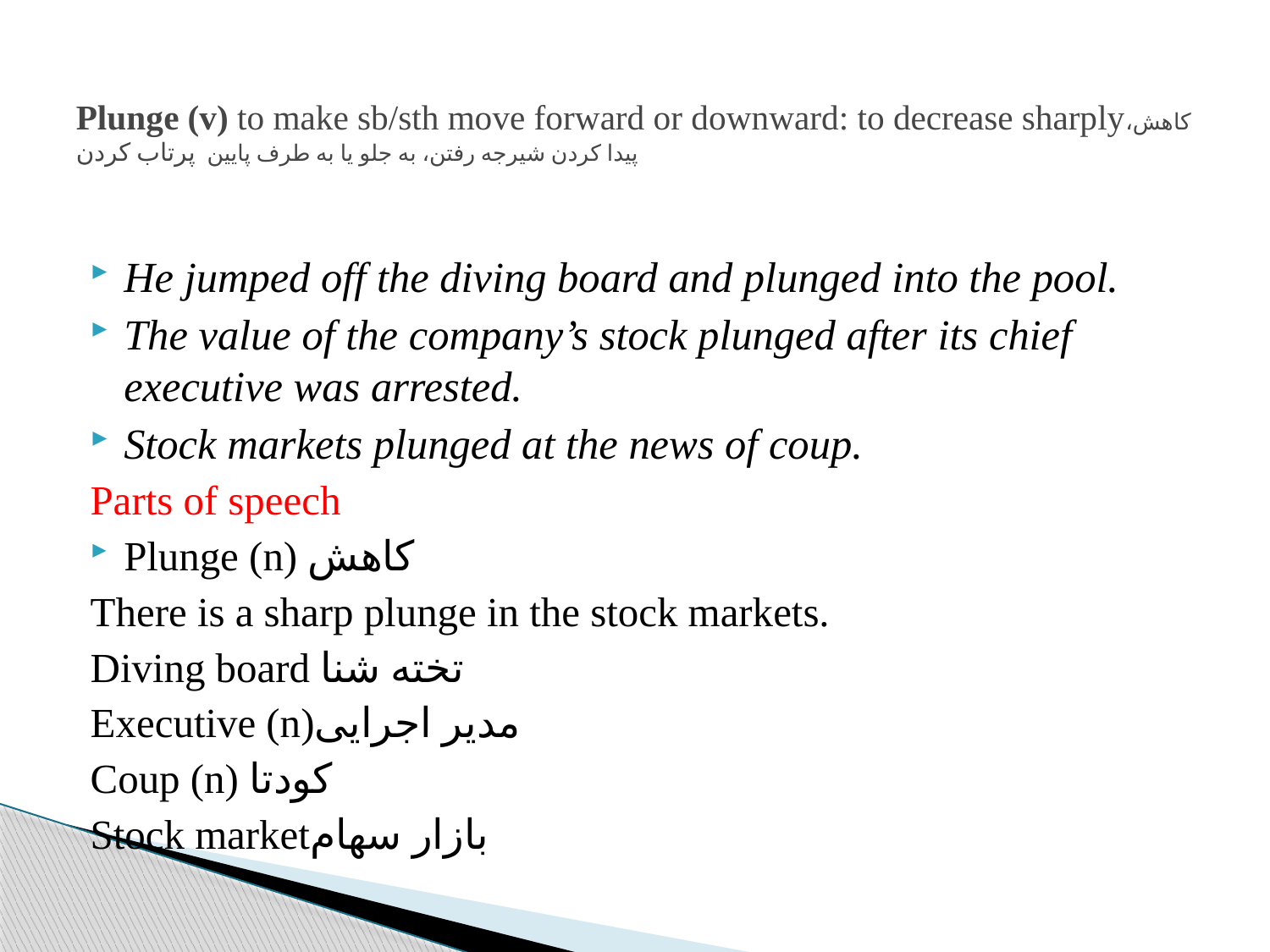

# Plunge (v) to make sb/sth move forward or downward: to decrease sharply،کاهش پیدا کردن شیرجه رفتن، به جلو یا به طرف پایین  پرتاب کردن
He jumped off the diving board and plunged into the pool.
The value of the company’s stock plunged after its chief executive was arrested.
Stock markets plunged at the news of coup.
Parts of speech
Plunge (n) کاهش
There is a sharp plunge in the stock markets.
Diving board تخته شنا
Executive (n)مدیر اجرایی
Coup (n) کودتا
Stock marketبازار سهام